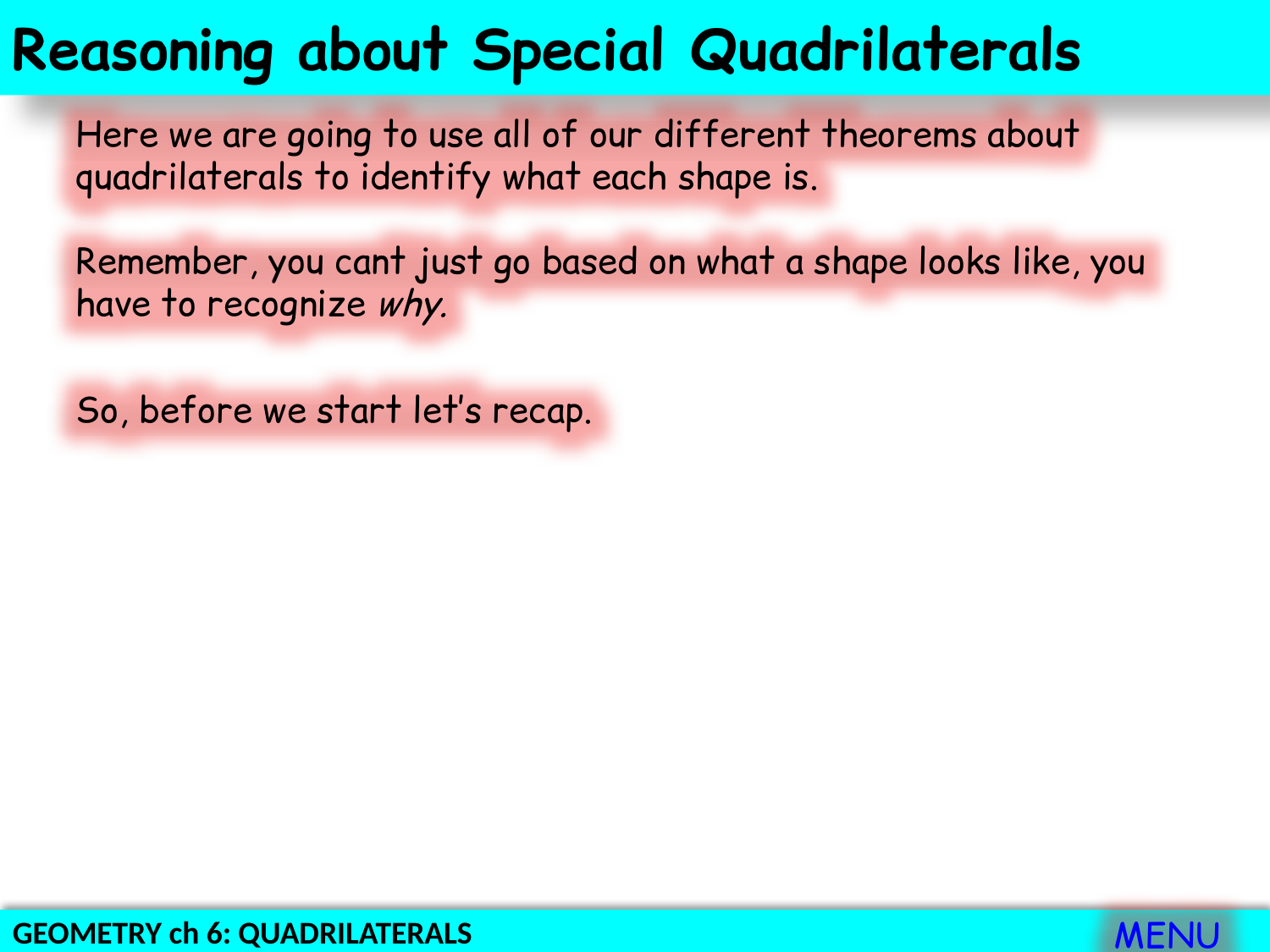

Reasoning about Special Quadrilaterals
Here we are going to use all of our different theorems about quadrilaterals to identify what each shape is.
Remember, you cant just go based on what a shape looks like, you have to recognize why.
So, before we start let’s recap.
MENU
GEOMETRY ch 6: QUADRILATERALS